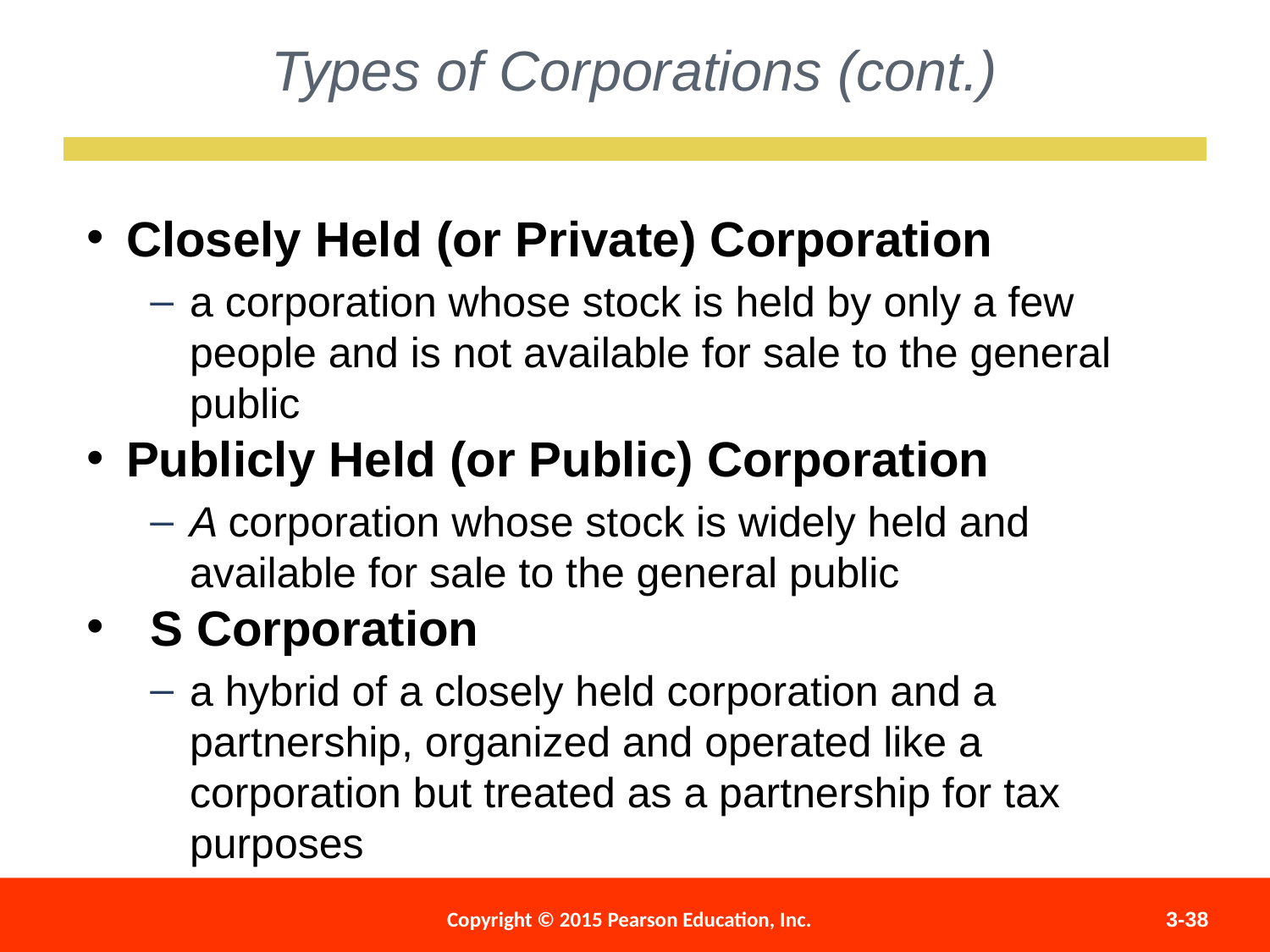

Types of Corporations (cont.)

Closely Held (or Private) Corporation
a corporation whose stock is held by only a few people and is not available for sale to the general public
Publicly Held (or Public) Corporation
A corporation whose stock is widely held and available for sale to the general public
S Corporation
a hybrid of a closely held corporation and a partnership, organized and operated like a corporation but treated as a partnership for tax purposes